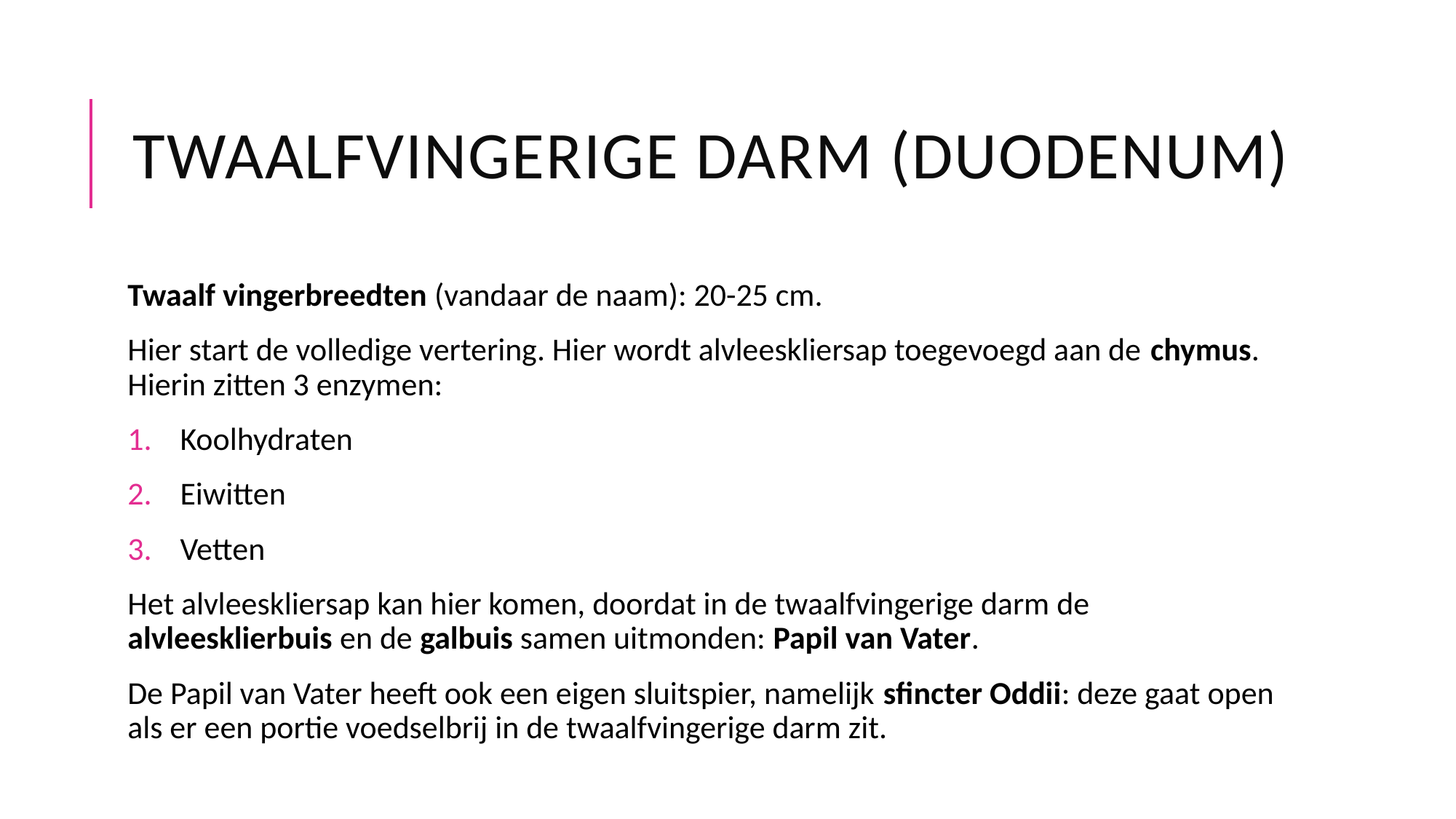

# Twaalfvingerige darm (duodenum)
Twaalf vingerbreedten (vandaar de naam): 20-25 cm.
Hier start de volledige vertering. Hier wordt alvleeskliersap toegevoegd aan de chymus. Hierin zitten 3 enzymen:
Koolhydraten
Eiwitten
Vetten
Het alvleeskliersap kan hier komen, doordat in de twaalfvingerige darm de alvleesklierbuis en de galbuis samen uitmonden: Papil van Vater.
De Papil van Vater heeft ook een eigen sluitspier, namelijk sfincter Oddii: deze gaat open als er een portie voedselbrij in de twaalfvingerige darm zit.